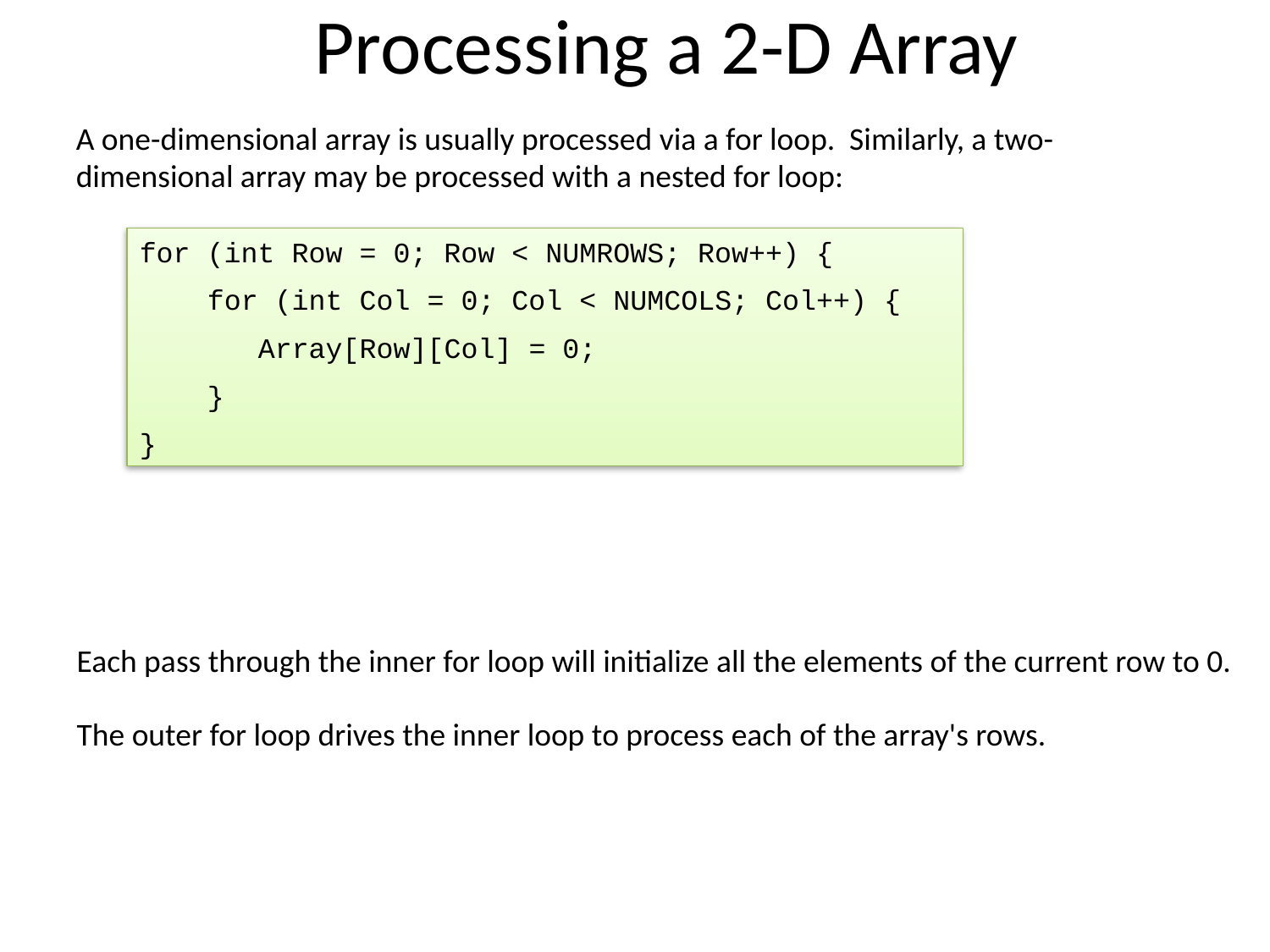

# Processing a 2-D Array
A one-dimensional array is usually processed via a for loop.  Similarly, a two-dimensional array may be processed with a nested for loop:
for (int Row = 0; Row < NUMROWS; Row++) {
    for (int Col = 0; Col < NUMCOLS; Col++) {
       Array[Row][Col] = 0;
    }
}
Each pass through the inner for loop will initialize all the elements of the current row to 0.

The outer for loop drives the inner loop to process each of the array's rows.